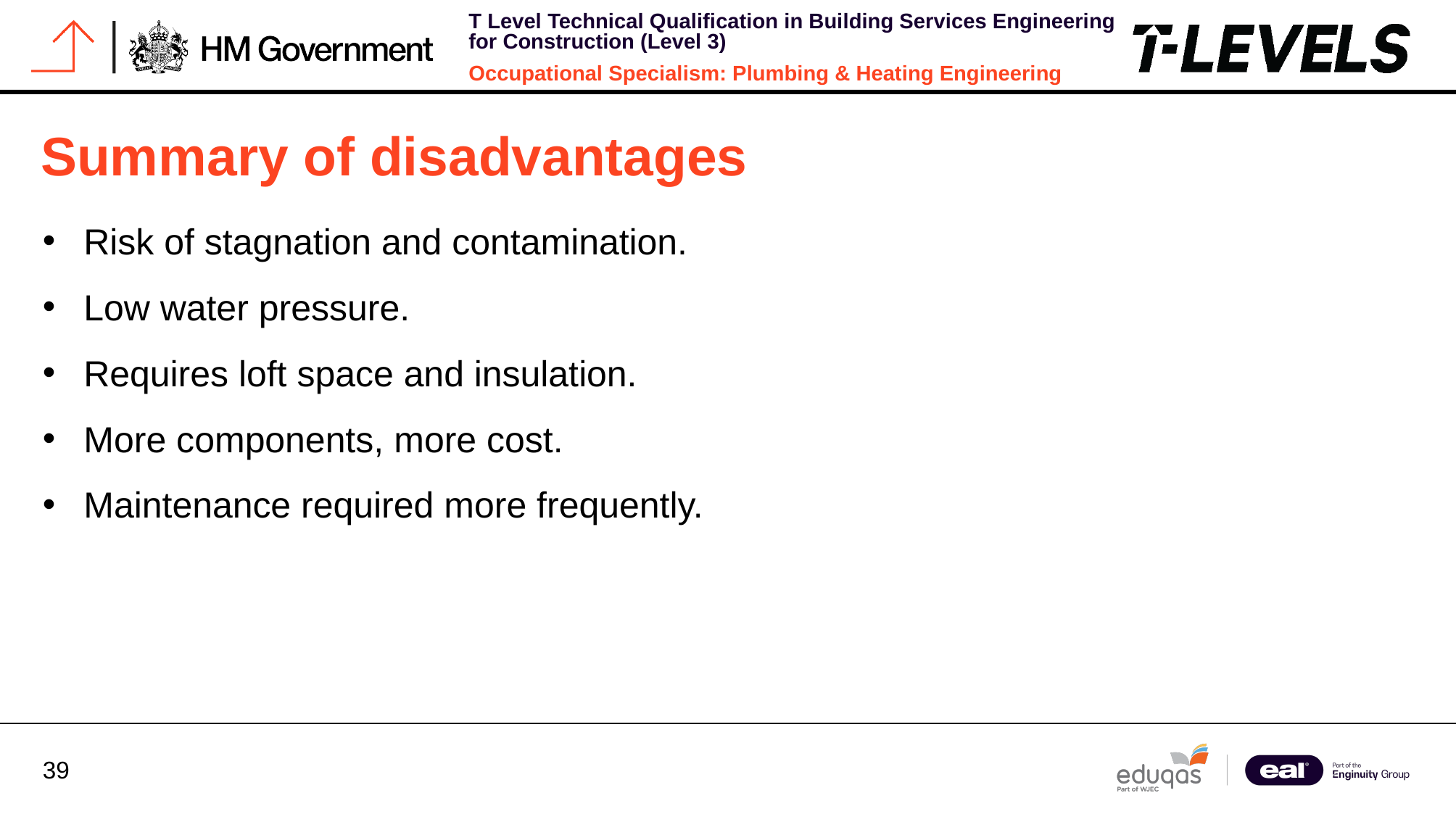

# Summary of disadvantages
Risk of stagnation and contamination.
Low water pressure.
Requires loft space and insulation.
More components, more cost.
Maintenance required more frequently.